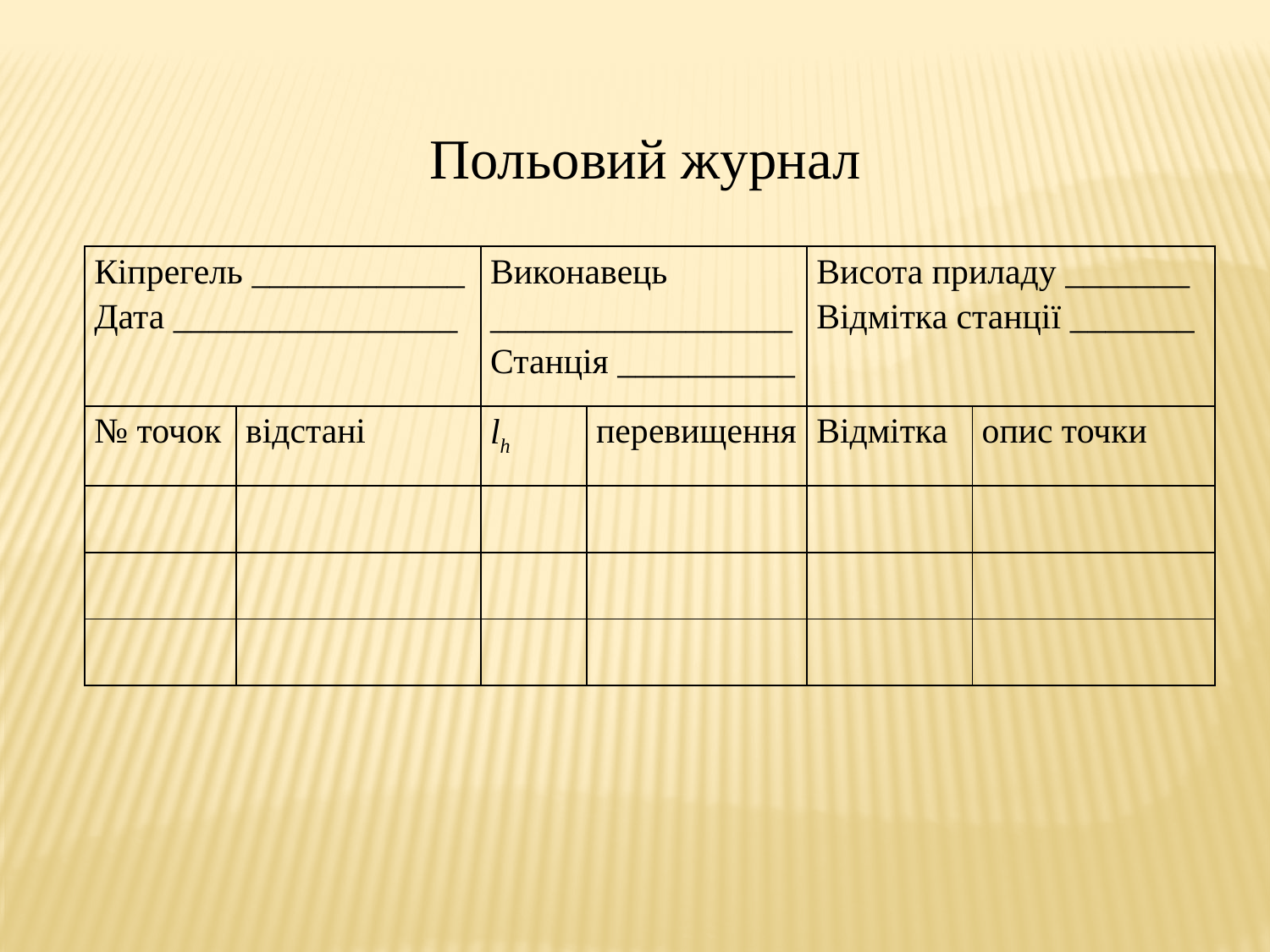

Польовий журнал
| Кіпрегель \_\_\_\_\_\_\_\_\_\_\_\_ Дата \_\_\_\_\_\_\_\_\_\_\_\_\_\_\_\_ |  | Виконавець \_\_\_\_\_\_\_\_\_\_\_\_\_\_\_\_\_ Станція \_\_\_\_\_\_\_\_\_\_ |  | Висота приладу \_\_\_\_\_\_\_ Відмітка станції \_\_\_\_\_\_\_ |  |
| --- | --- | --- | --- | --- | --- |
| № точок | відстані | lh | перевищення | Відмітка | опис точки |
|  |  |  |  |  |  |
|  |  |  |  |  |  |
|  |  |  |  |  |  |